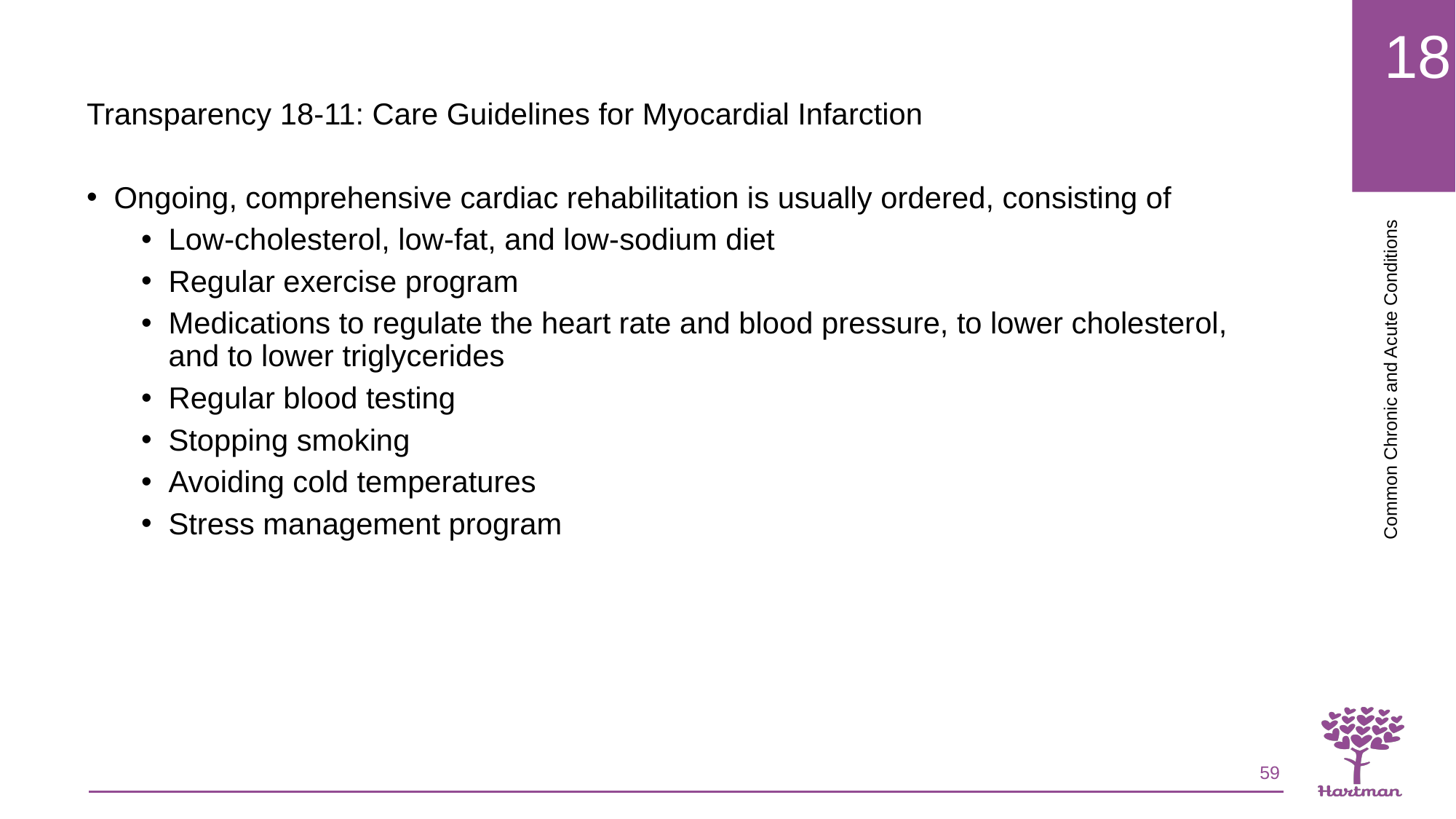

Transparency 18-11: Care Guidelines for Myocardial Infarction

Ongoing, comprehensive cardiac rehabilitation is usually ordered, consisting of
Low-cholesterol, low-fat, and low-sodium diet
Regular exercise program
Medications to regulate the heart rate and blood pressure, to lower cholesterol, and to lower triglycerides
Regular blood testing
Stopping smoking
Avoiding cold temperatures
Stress management program
59